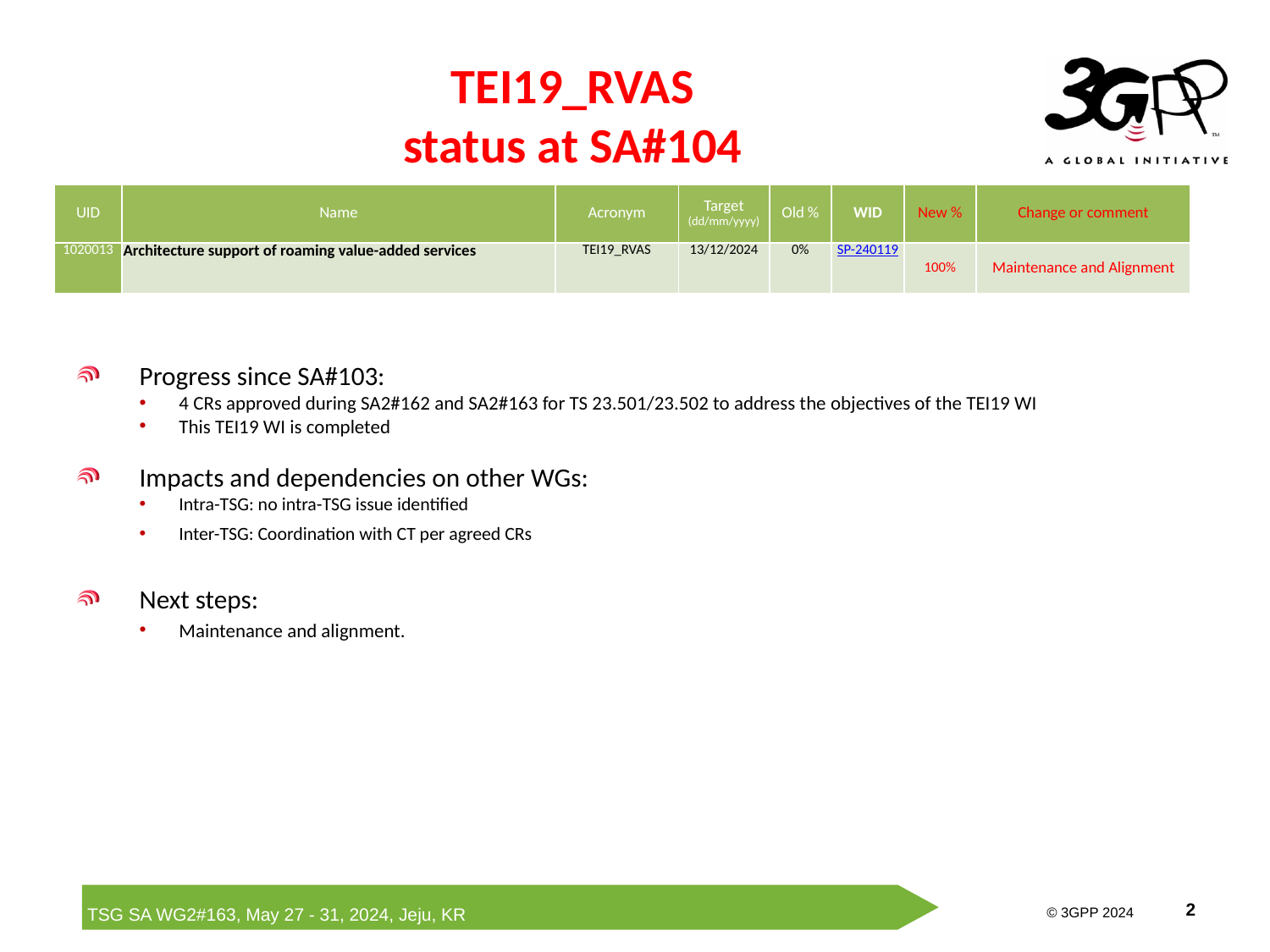

# TEI19_RVAS status at SA#104
| UID | Name | Acronym | Target (dd/mm/yyyy) | Old % | WID | New % | Change or comment |
| --- | --- | --- | --- | --- | --- | --- | --- |
| 1020013 | Architecture support of roaming value-added services | TEI19\_RVAS | 13/12/2024 | 0% | SP-240119 | 100% | Maintenance and Alignment |
Progress since SA#103:
4 CRs approved during SA2#162 and SA2#163 for TS 23.501/23.502 to address the objectives of the TEI19 WI
This TEI19 WI is completed

Impacts and dependencies on other WGs:
Intra-TSG: no intra-TSG issue identified
Inter-TSG: Coordination with CT per agreed CRs

Next steps:
Maintenance and alignment.